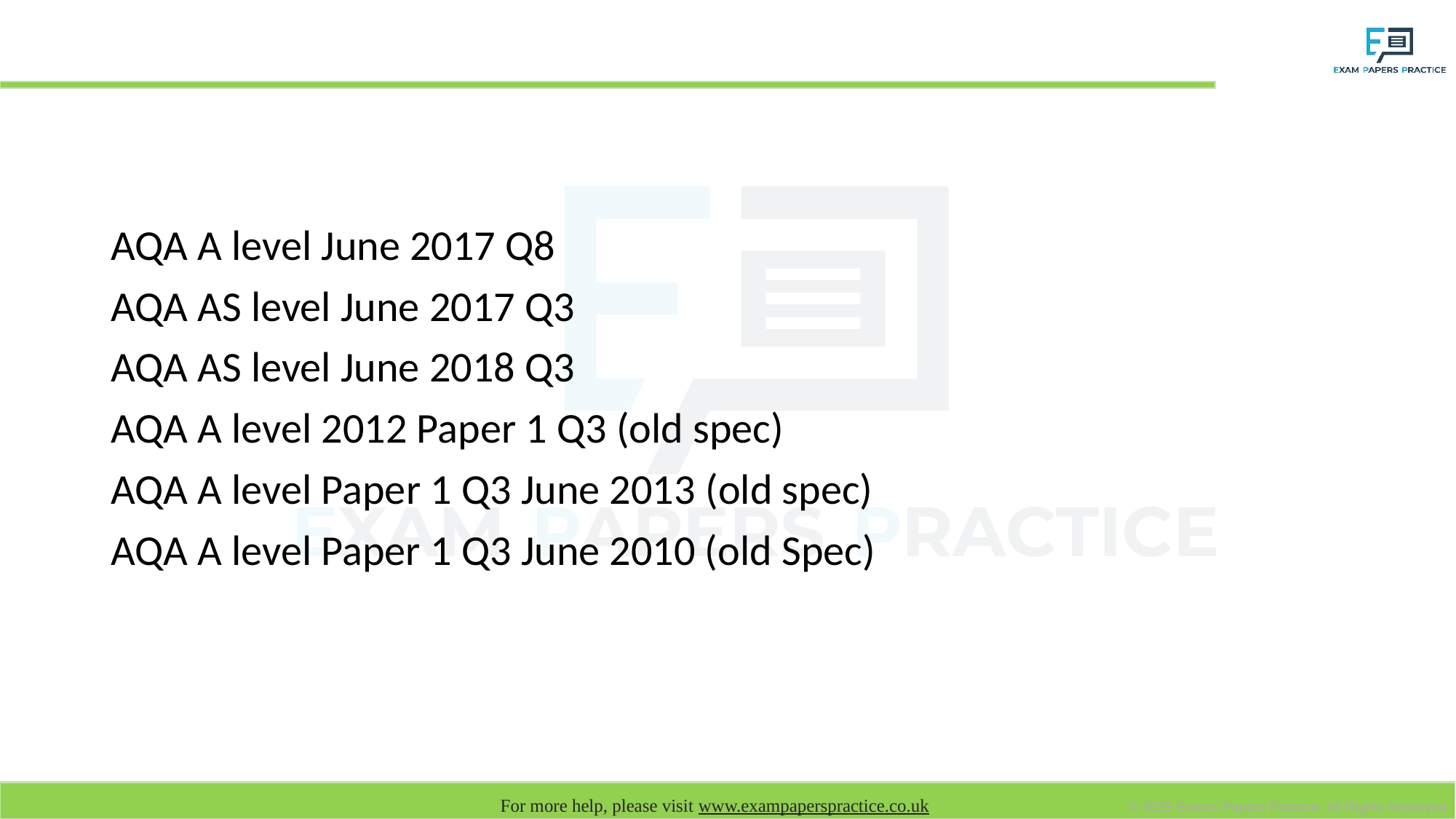

# Homework / Past paper questions AQA
AQA A level June 2017 Q8
AQA AS level June 2017 Q3
AQA AS level June 2018 Q3
AQA A level 2012 Paper 1 Q3 (old spec)
AQA A level Paper 1 Q3 June 2013 (old spec)
AQA A level Paper 1 Q3 June 2010 (old Spec)